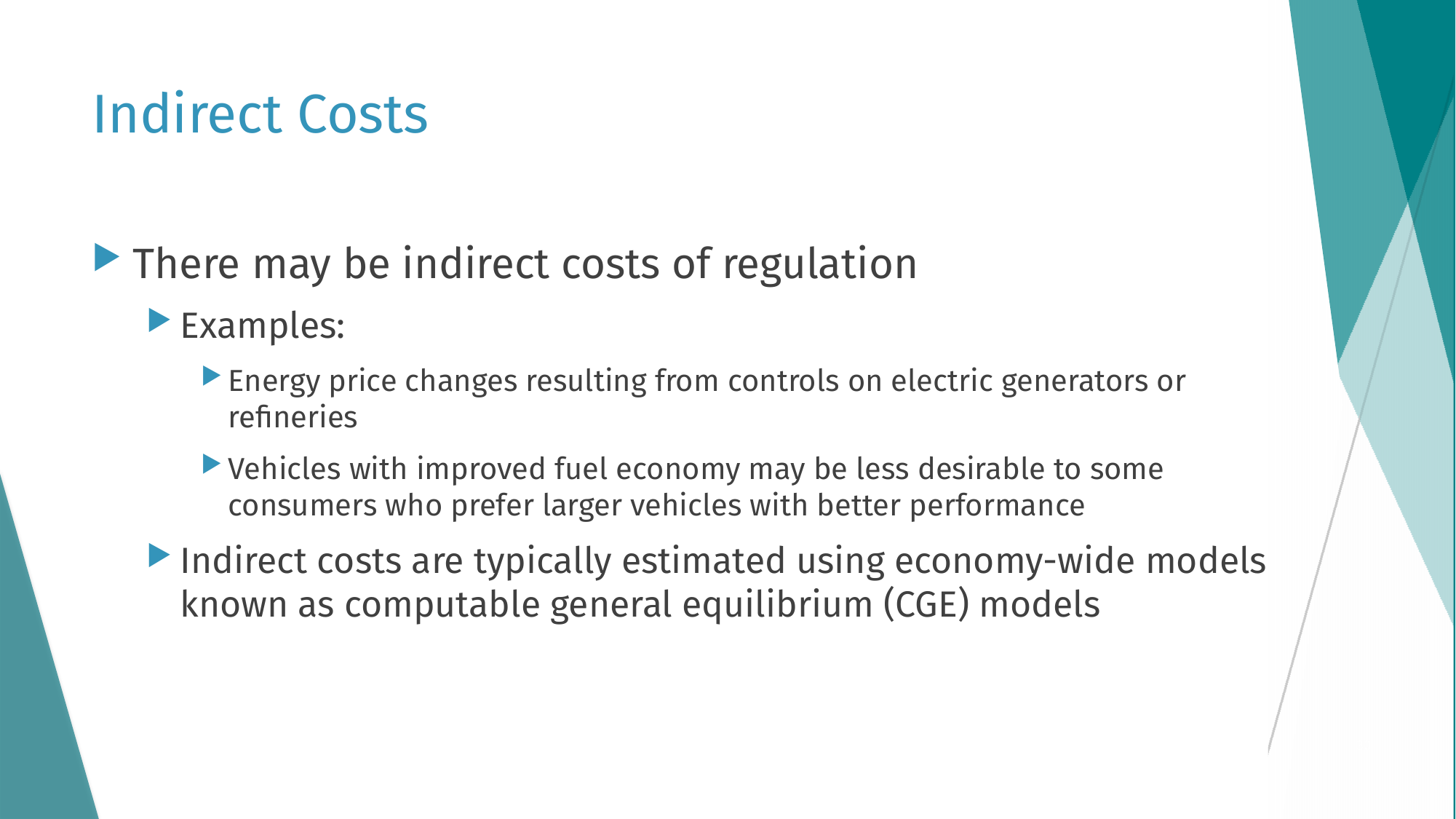

# Indirect Costs
There may be indirect costs of regulation
Examples:
Energy price changes resulting from controls on electric generators or refineries
Vehicles with improved fuel economy may be less desirable to some consumers who prefer larger vehicles with better performance
Indirect costs are typically estimated using economy-wide models known as computable general equilibrium (CGE) models
30